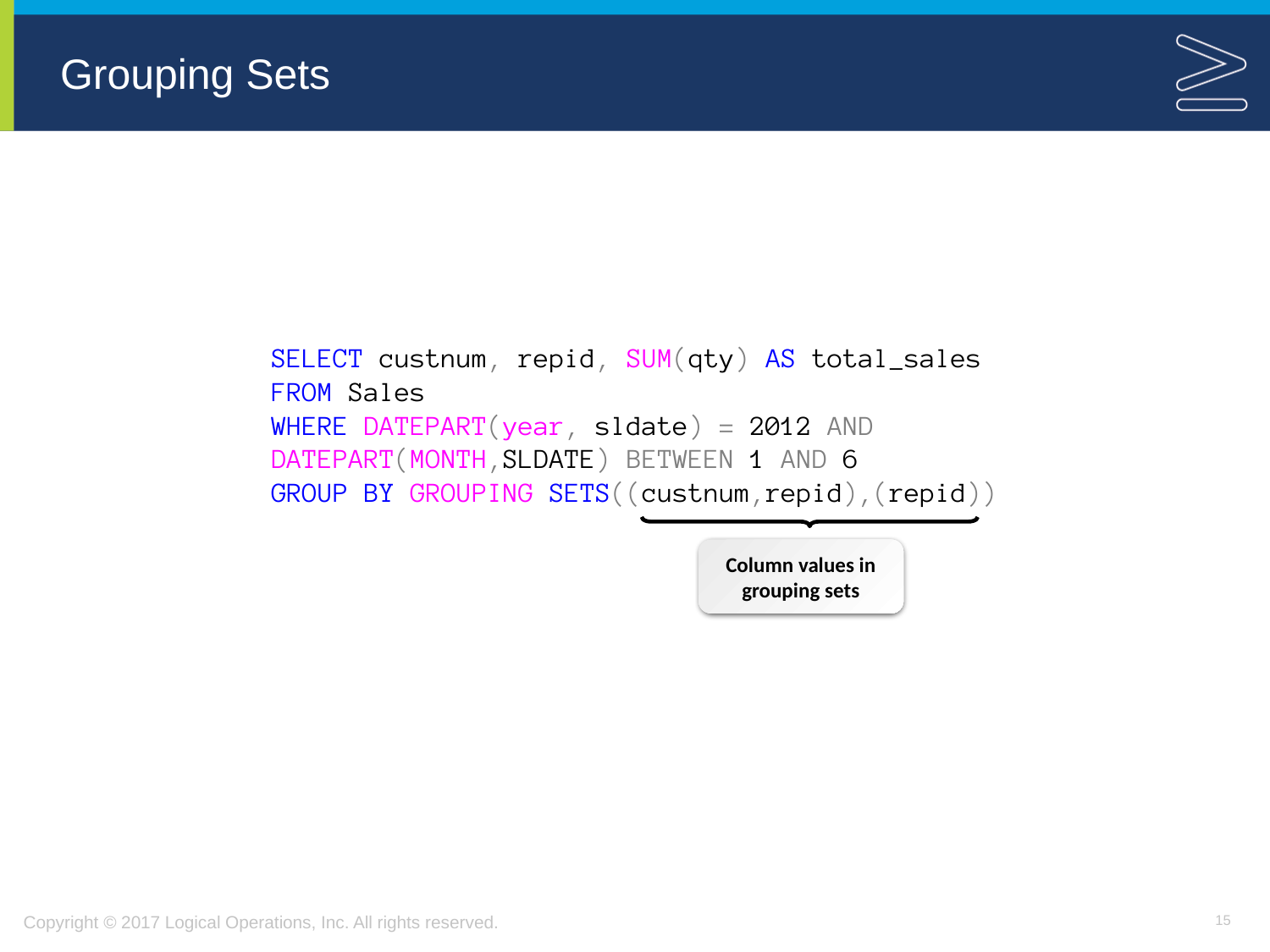

# Grouping Sets
SELECT custnum, repid, SUM(qty) AS total_sales
FROM Sales
WHERE DATEPART(year, sldate) = 2012 AND
DATEPART(MONTH,SLDATE) BETWEEN 1 AND 6
GROUP BY GROUPING SETS((custnum,repid),(repid))

Column values in grouping sets
15